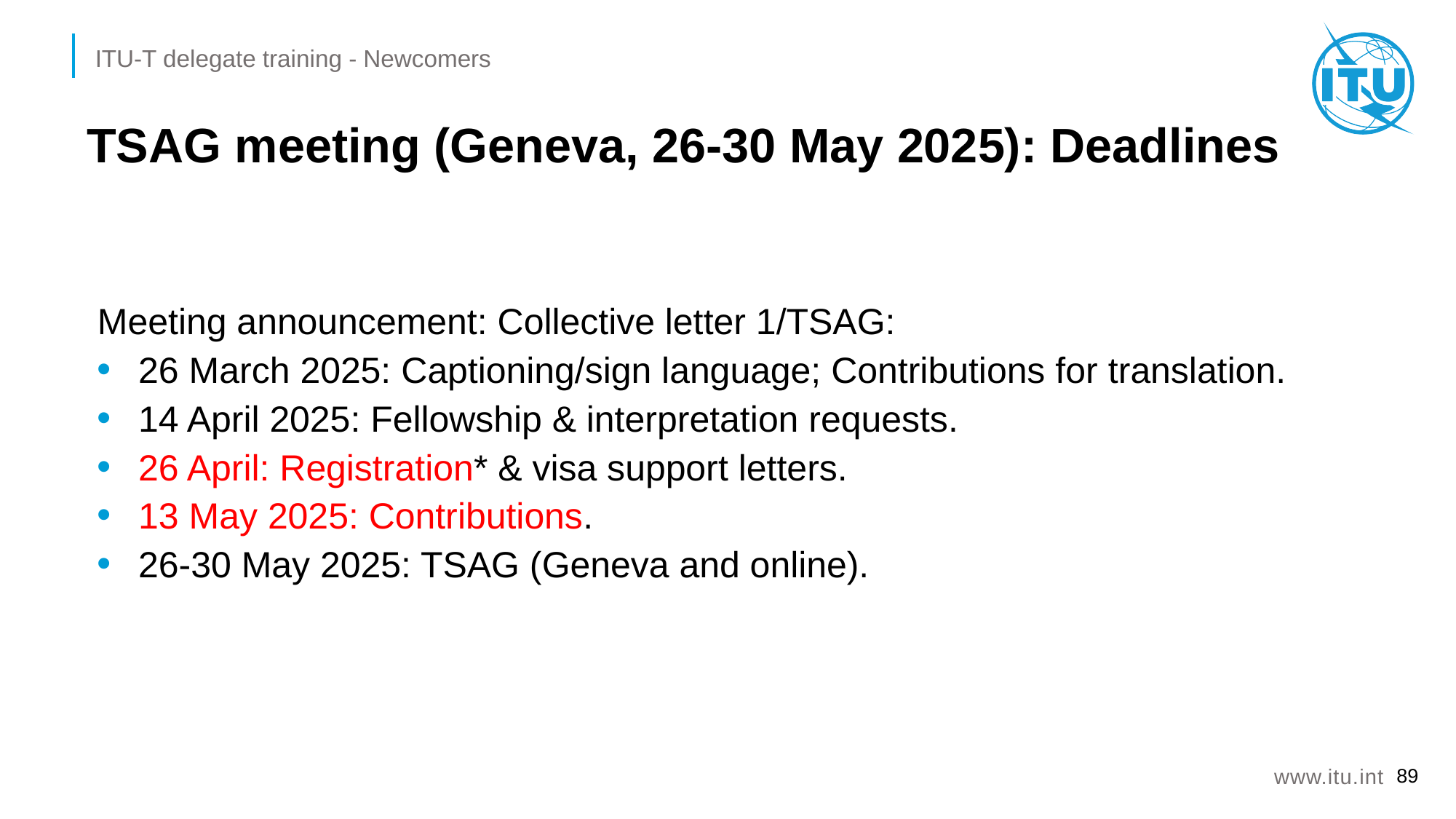

# TSAG meeting (Geneva, 26-30 May 2025): Deadlines
Meeting announcement: Collective letter 1/TSAG:
26 March 2025: Captioning/sign language; Contributions for translation.
14 April 2025: Fellowship & interpretation requests.
26 April: Registration* & visa support letters.
13 May 2025: Contributions.
26-30 May 2025: TSAG (Geneva and online).